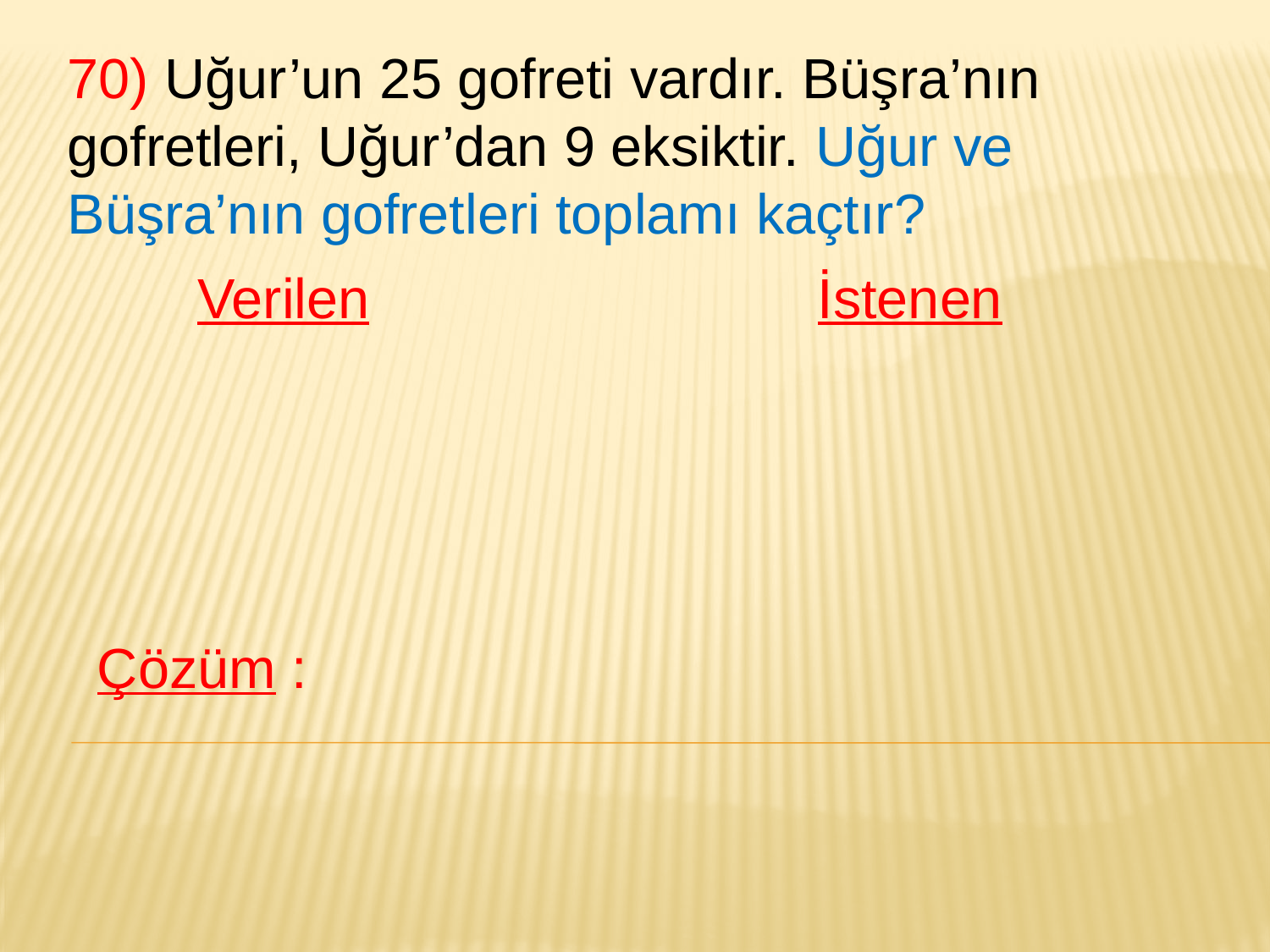

70) Uğur’un 25 gofreti vardır. Büşra’nın gofretleri, Uğur’dan 9 eksiktir. Uğur ve Büşra’nın gofretleri toplamı kaçtır?

Verilen
İstenen
Çözüm :